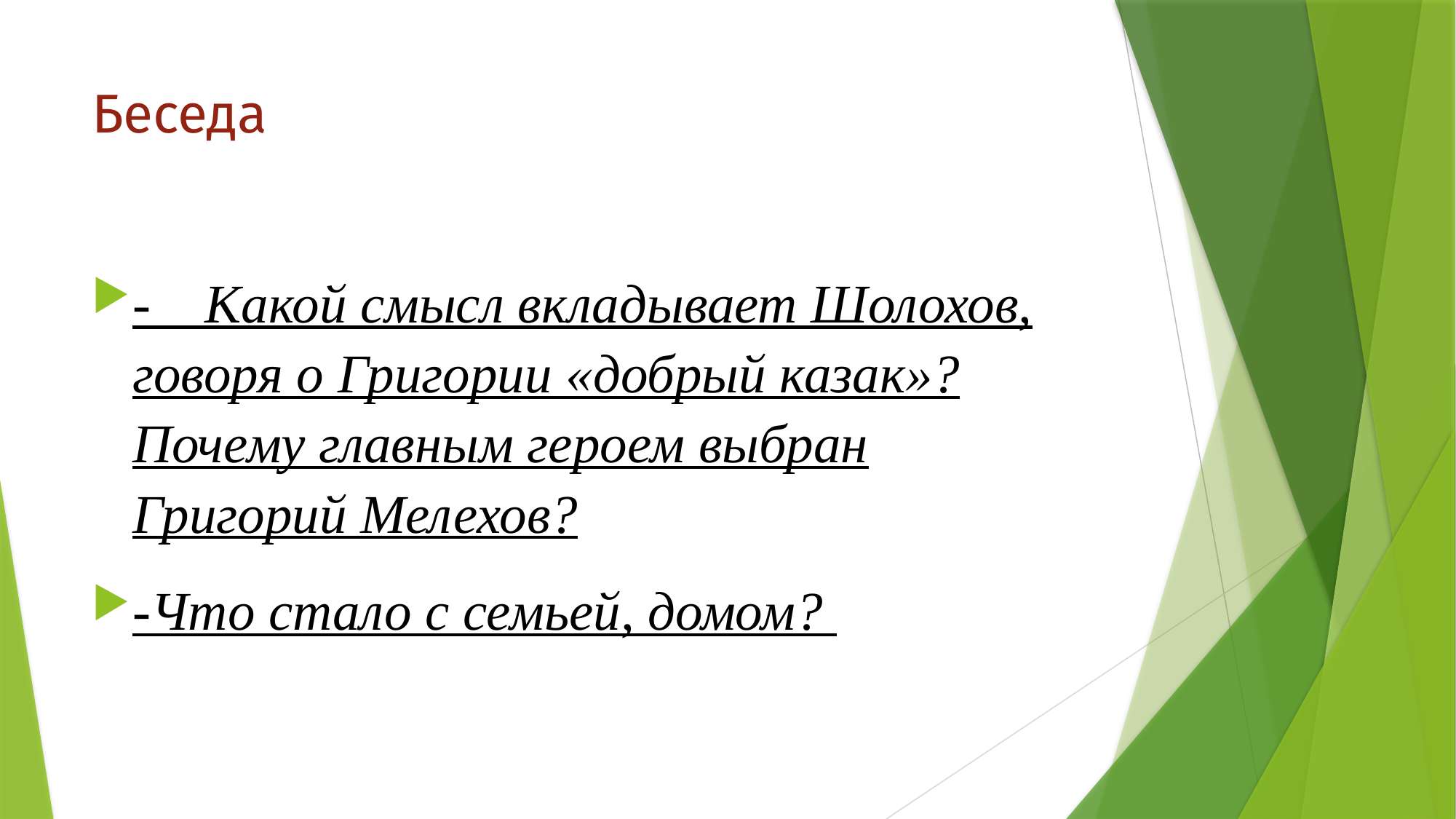

# Беседа
-    Какой смысл вкладывает Шолохов, говоря о Григории «добрый казак»? Почему главным героем выбран Григорий Мелехов?
-Что стало с семьей, домом?